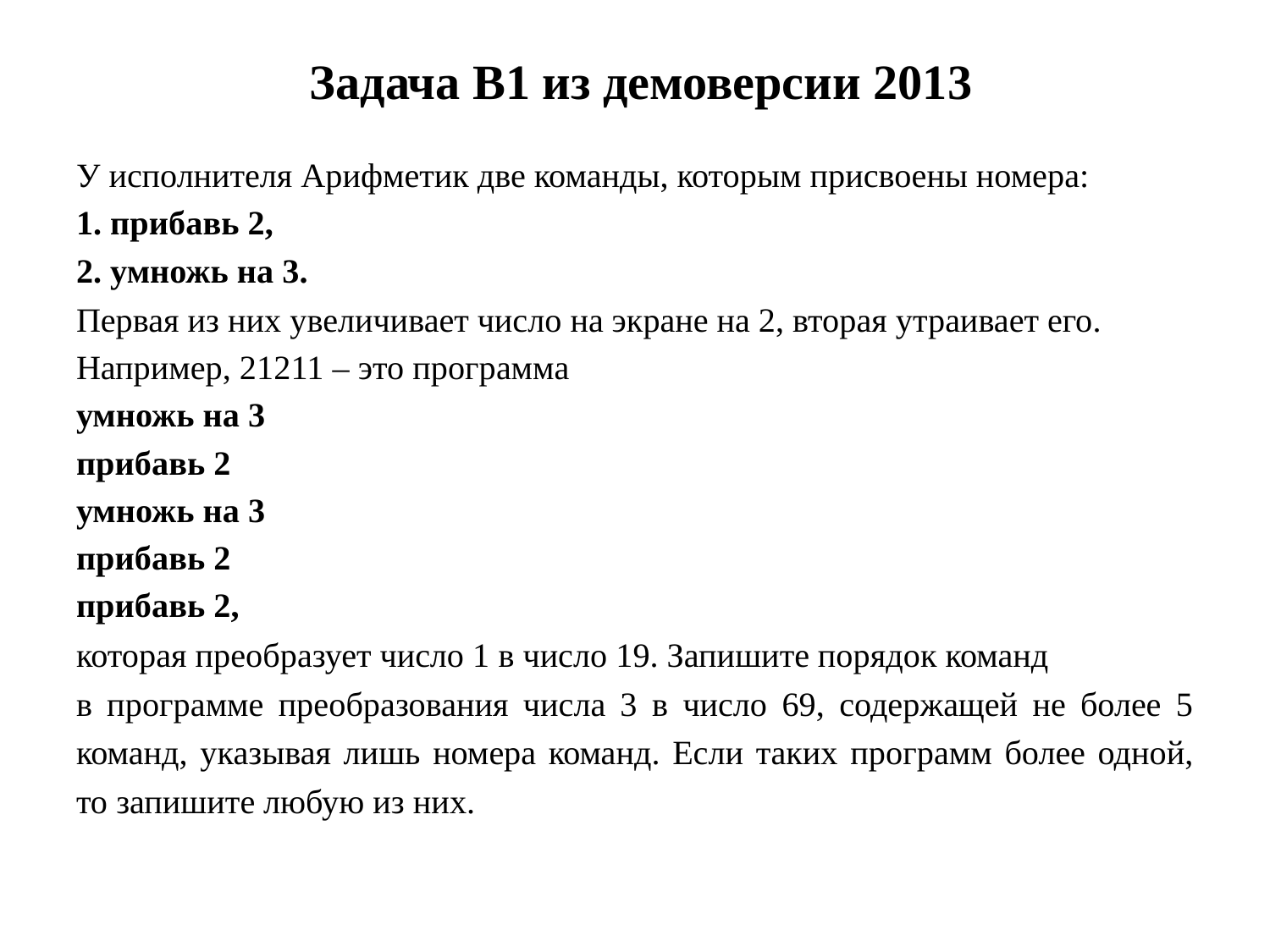

# Задача B1 из демоверсии 2013
У исполнителя Арифметик две команды, которым присвоены номера:
1. прибавь 2,
2. умножь на 3.
Первая из них увеличивает число на экране на 2, вторая утраивает его.
Например, 21211 – это программа
умножь на 3
прибавь 2
умножь на 3
прибавь 2
прибавь 2,
которая преобразует число 1 в число 19. Запишите порядок команд
в программе преобразования числа 3 в число 69, содержащей не более 5 команд, указывая лишь номера команд. Если таких программ более одной, то запишите любую из них.